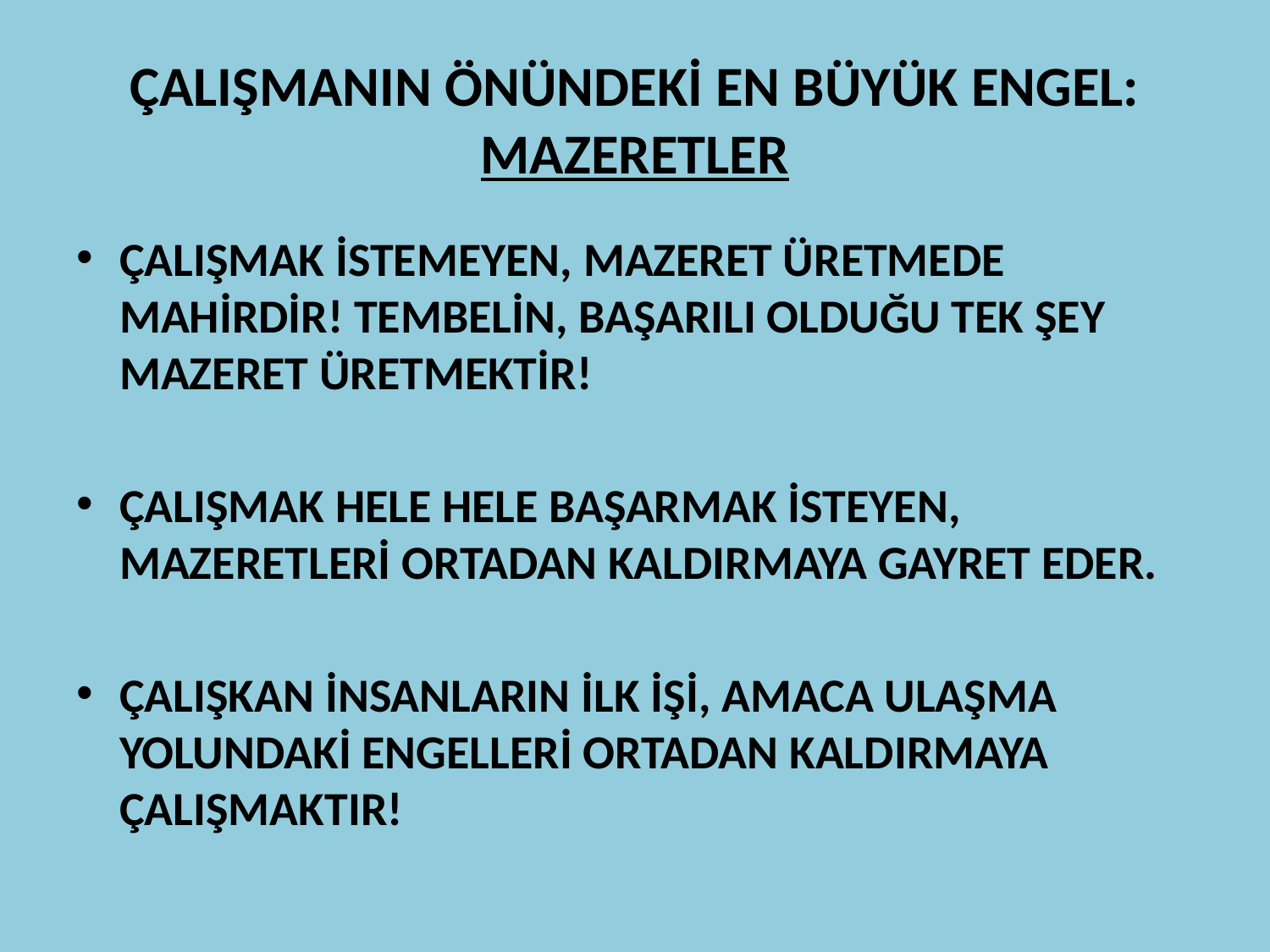

# ÇALIŞMANIN ÖNÜNDEKİ EN BÜYÜK ENGEL: MAZERETLER
ÇALIŞMAK İSTEMEYEN, MAZERET ÜRETMEDE MAHİRDİR! TEMBELİN, BAŞARILI OLDUĞU TEK ŞEY MAZERET ÜRETMEKTİR!

ÇALIŞMAK HELE HELE BAŞARMAK İSTEYEN, MAZERETLERİ ORTADAN KALDIRMAYA GAYRET EDER.

ÇALIŞKAN İNSANLARIN İLK İŞİ, AMACA ULAŞMA YOLUNDAKİ ENGELLERİ ORTADAN KALDIRMAYA ÇALIŞMAKTIR!